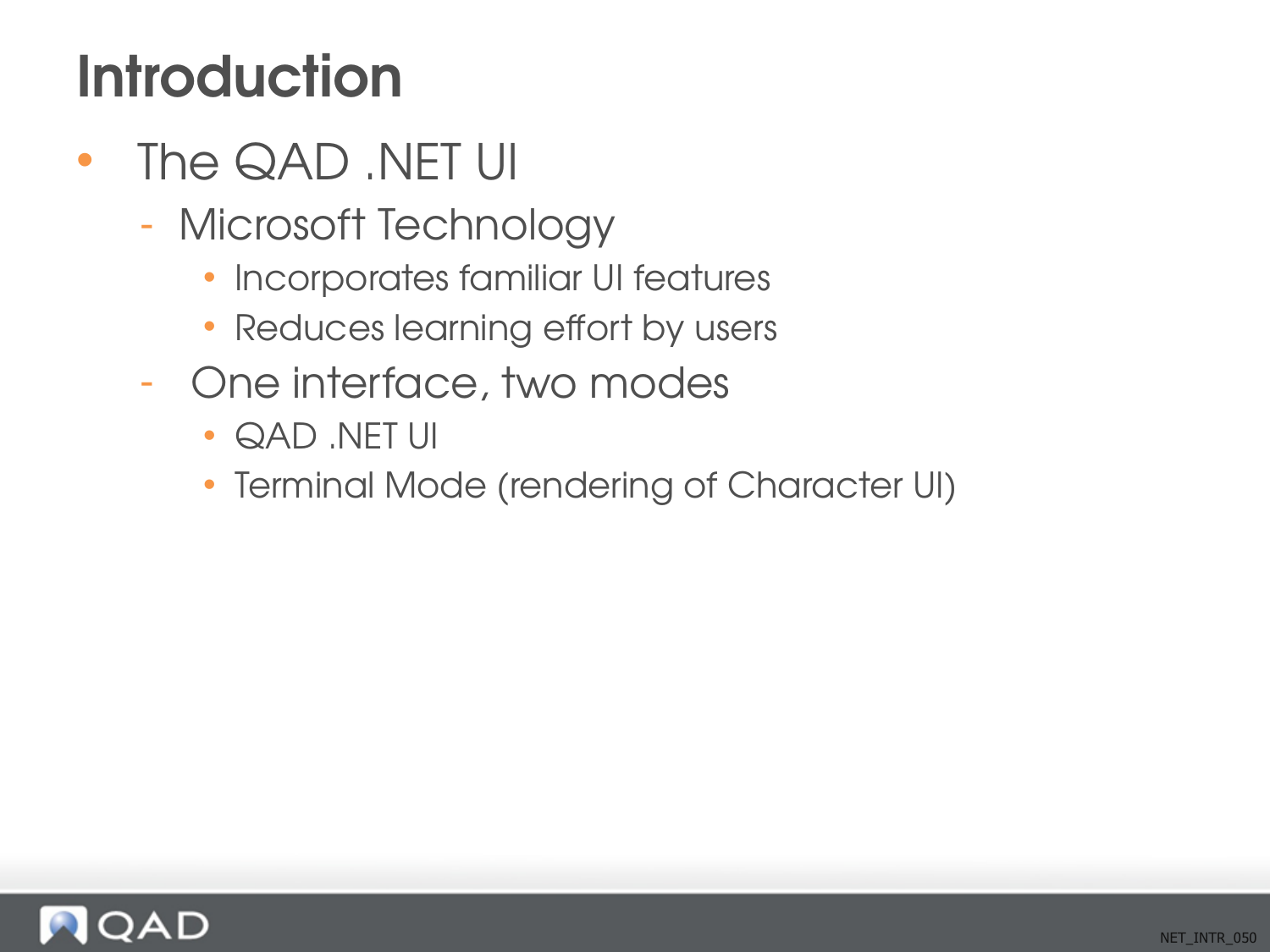

# Introduction
 The QAD .NET UI
Microsoft Technology
Incorporates familiar UI features
Reduces learning effort by users
 One interface, two modes
QAD .NET UI
Terminal Mode (rendering of Character UI)
NET_INTR_050